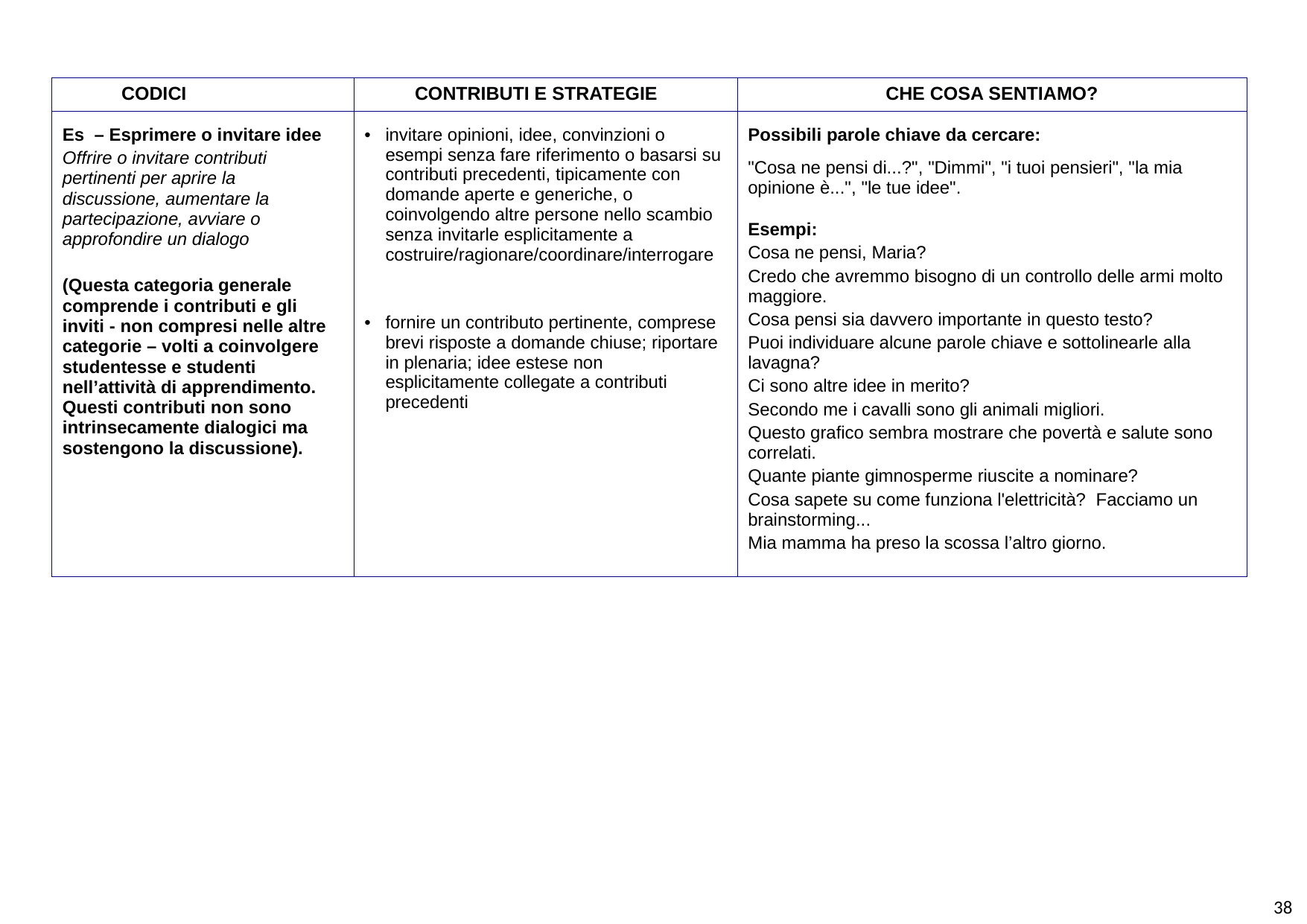

| CODICI | CONTRIBUTI E STRATEGIE | CHE COSA SENTIAMO? |
| --- | --- | --- |
| Es – Esprimere o invitare idee Offrire o invitare contributi pertinenti per aprire la discussione, aumentare la partecipazione, avviare o approfondire un dialogo (Questa categoria generale comprende i contributi e gli inviti - non compresi nelle altre categorie – volti a coinvolgere studentesse e studenti nell’attività di apprendimento. Questi contributi non sono intrinsecamente dialogici ma sostengono la discussione). | invitare opinioni, idee, convinzioni o esempi senza fare riferimento o basarsi su contributi precedenti, tipicamente con domande aperte e generiche, o coinvolgendo altre persone nello scambio senza invitarle esplicitamente a costruire/ragionare/coordinare/interrogare fornire un contributo pertinente, comprese brevi risposte a domande chiuse; riportare in plenaria; idee estese non esplicitamente collegate a contributi precedenti | Possibili parole chiave da cercare: "Cosa ne pensi di...?", "Dimmi", "i tuoi pensieri", "la mia opinione è...", "le tue idee". Esempi: Cosa ne pensi, Maria? Credo che avremmo bisogno di un controllo delle armi molto maggiore. Cosa pensi sia davvero importante in questo testo? Puoi individuare alcune parole chiave e sottolinearle alla lavagna? Ci sono altre idee in merito? Secondo me i cavalli sono gli animali migliori. Questo grafico sembra mostrare che povertà e salute sono correlati. Quante piante gimnosperme riuscite a nominare? Cosa sapete su come funziona l'elettricità? Facciamo un brainstorming... Mia mamma ha preso la scossa l’altro giorno. |
38